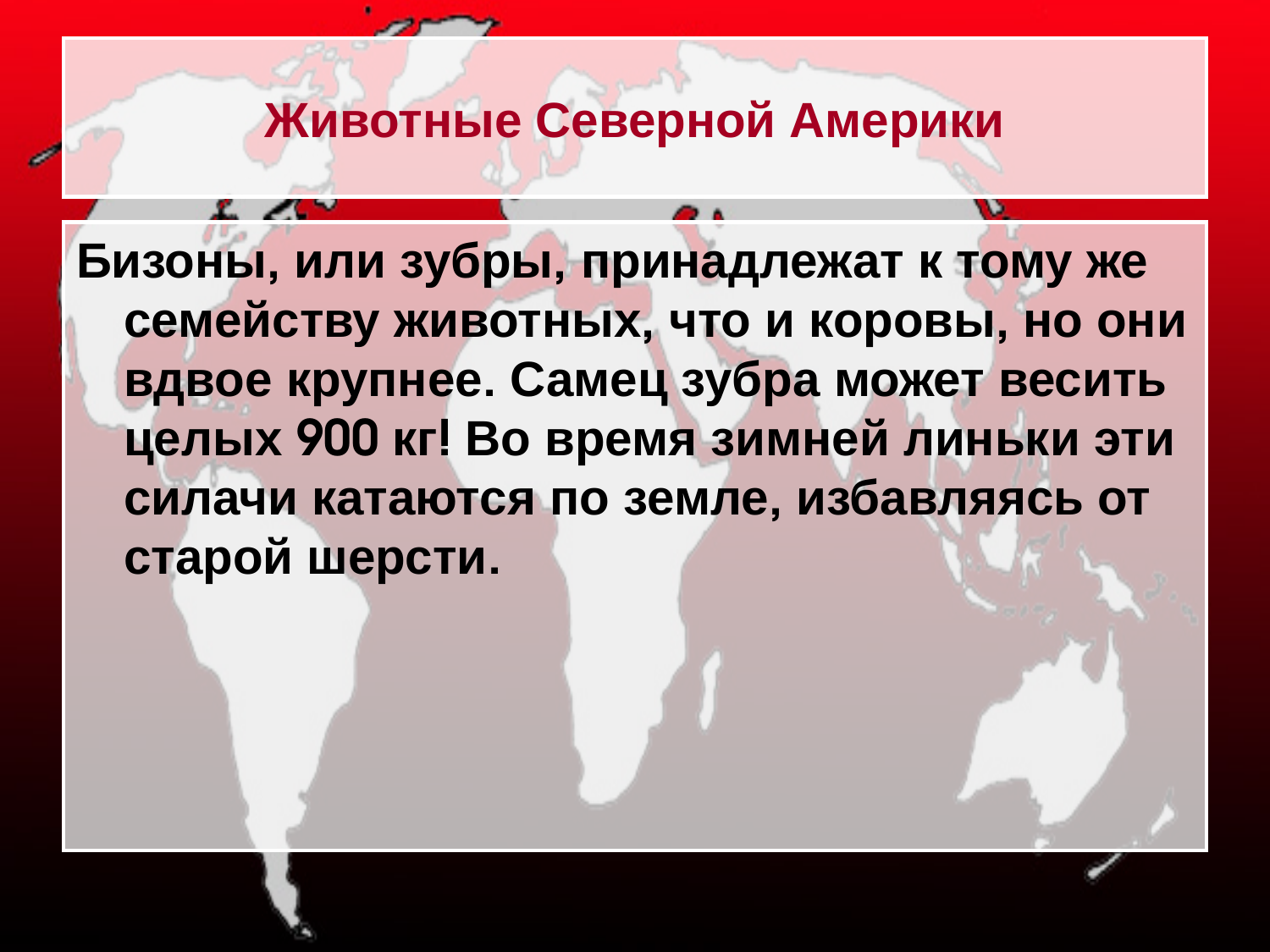

# Животные Северной Америки
Бизоны, или зубры, принадлежат к тому же семейству животных, что и коровы, но они вдвое крупнее. Самец зубра может весить целых 900 кг! Во время зимней линьки эти силачи катаются по земле, избавляясь от старой шерсти.